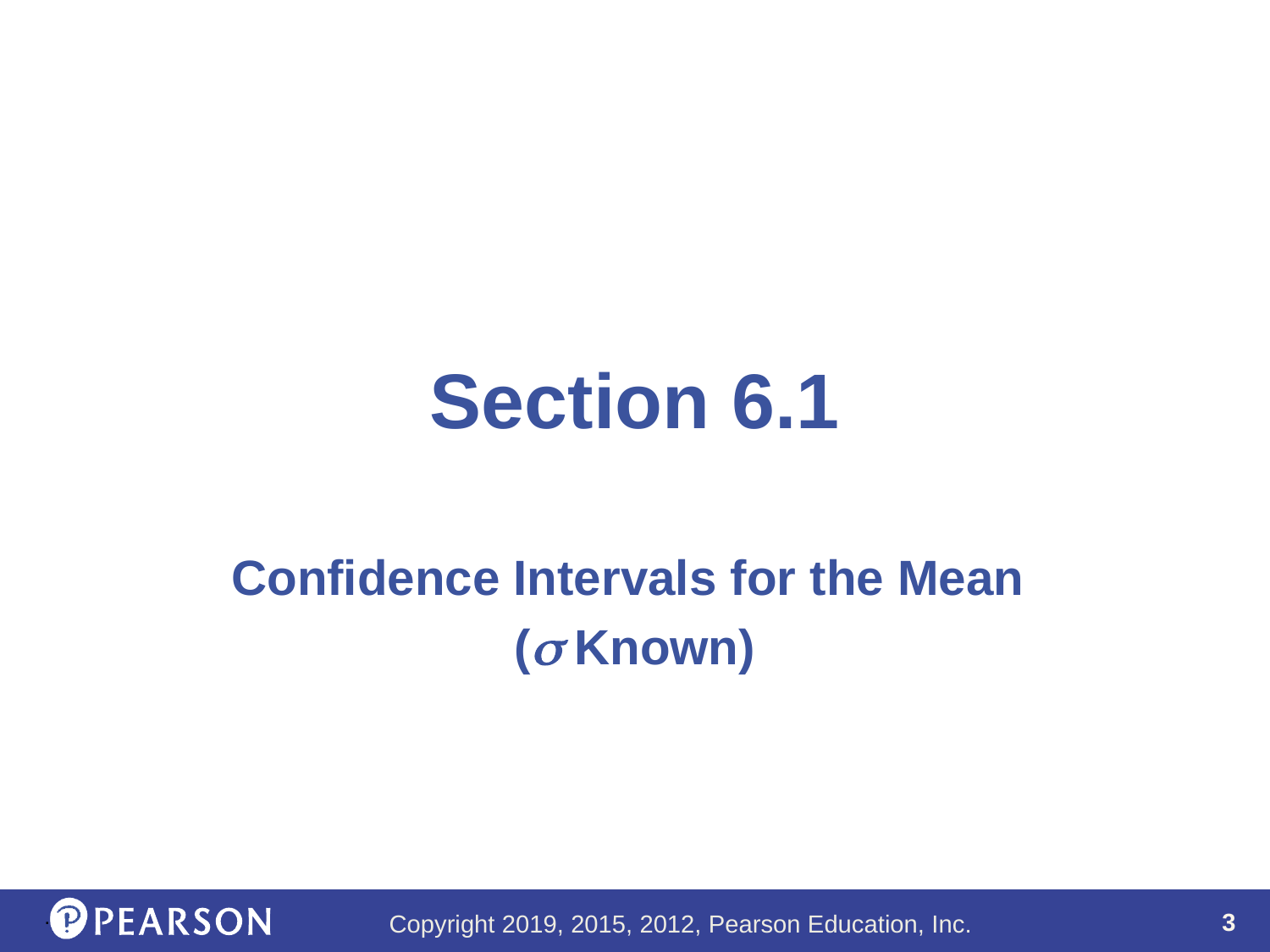

# Section 6.1
Confidence Intervals for the Mean
(σ Known)
.